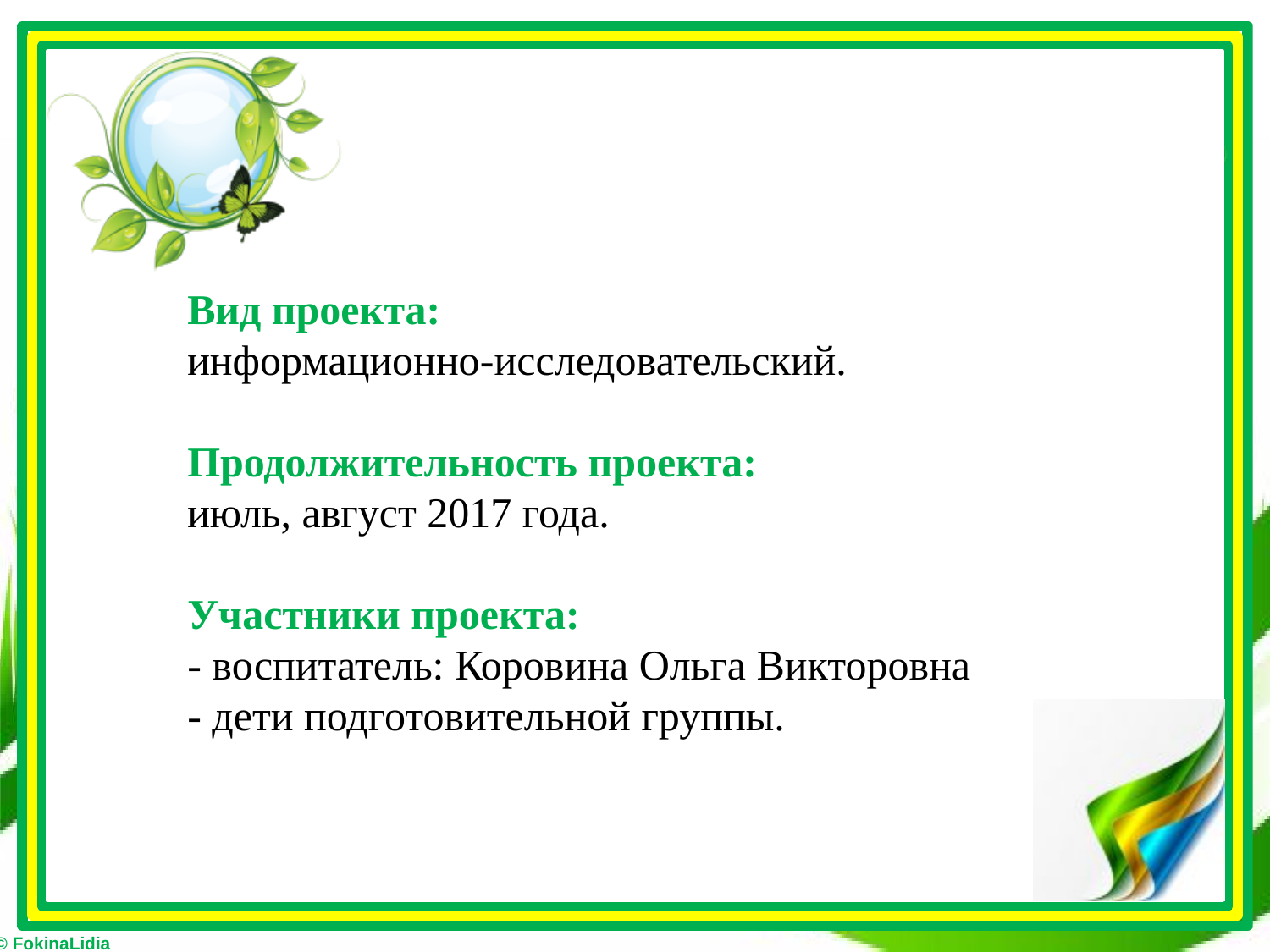

Вид проекта:
информационно-исследовательский.

Продолжительность проекта:
июль, август 2017 года.

Участники проекта:
- воспитатель: Коровина Ольга Викторовна
- дети подготовительной группы.